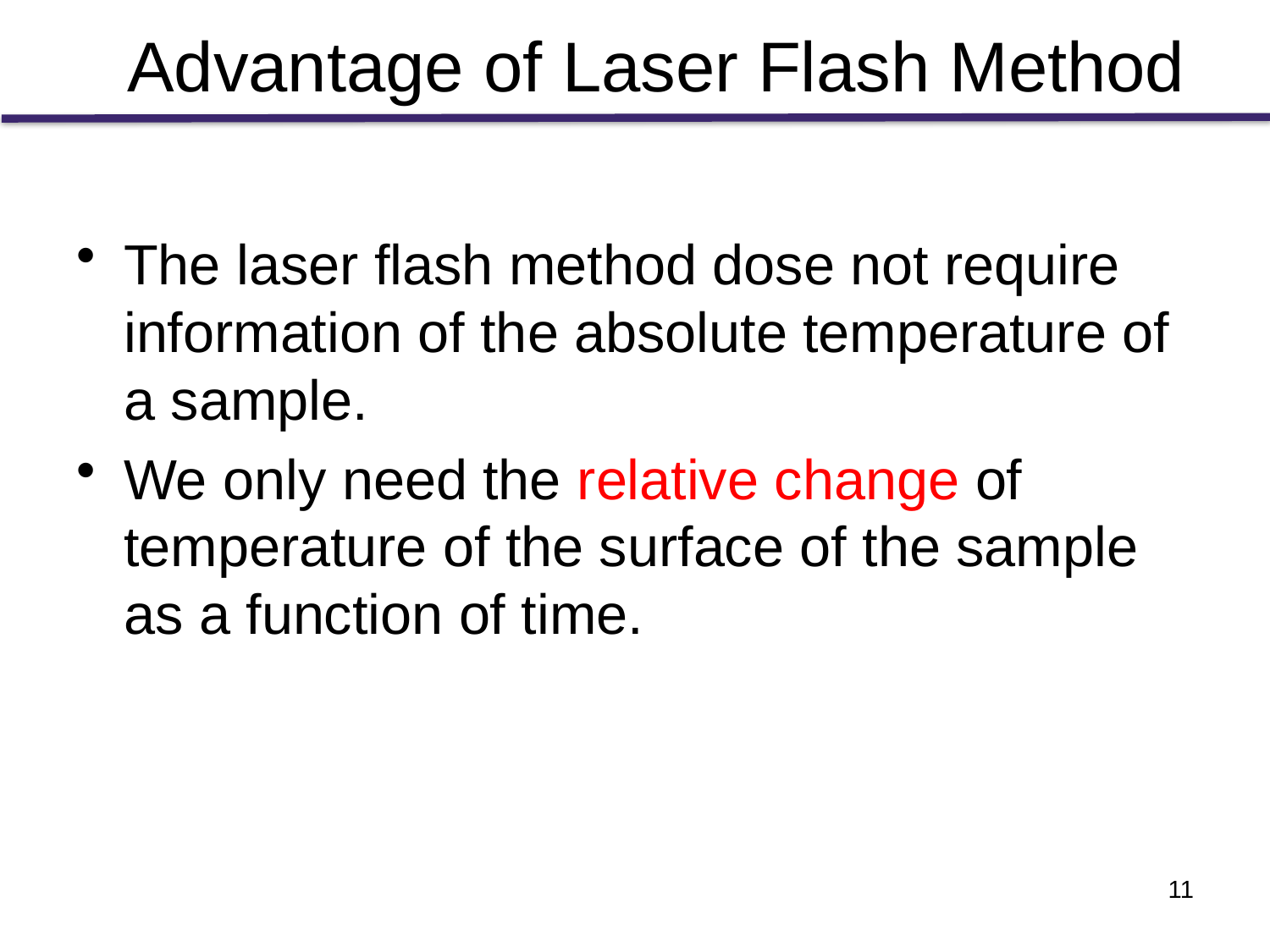

# Advantage of Laser Flash Method
The laser flash method dose not require information of the absolute temperature of a sample.
We only need the relative change of temperature of the surface of the sample as a function of time.
11